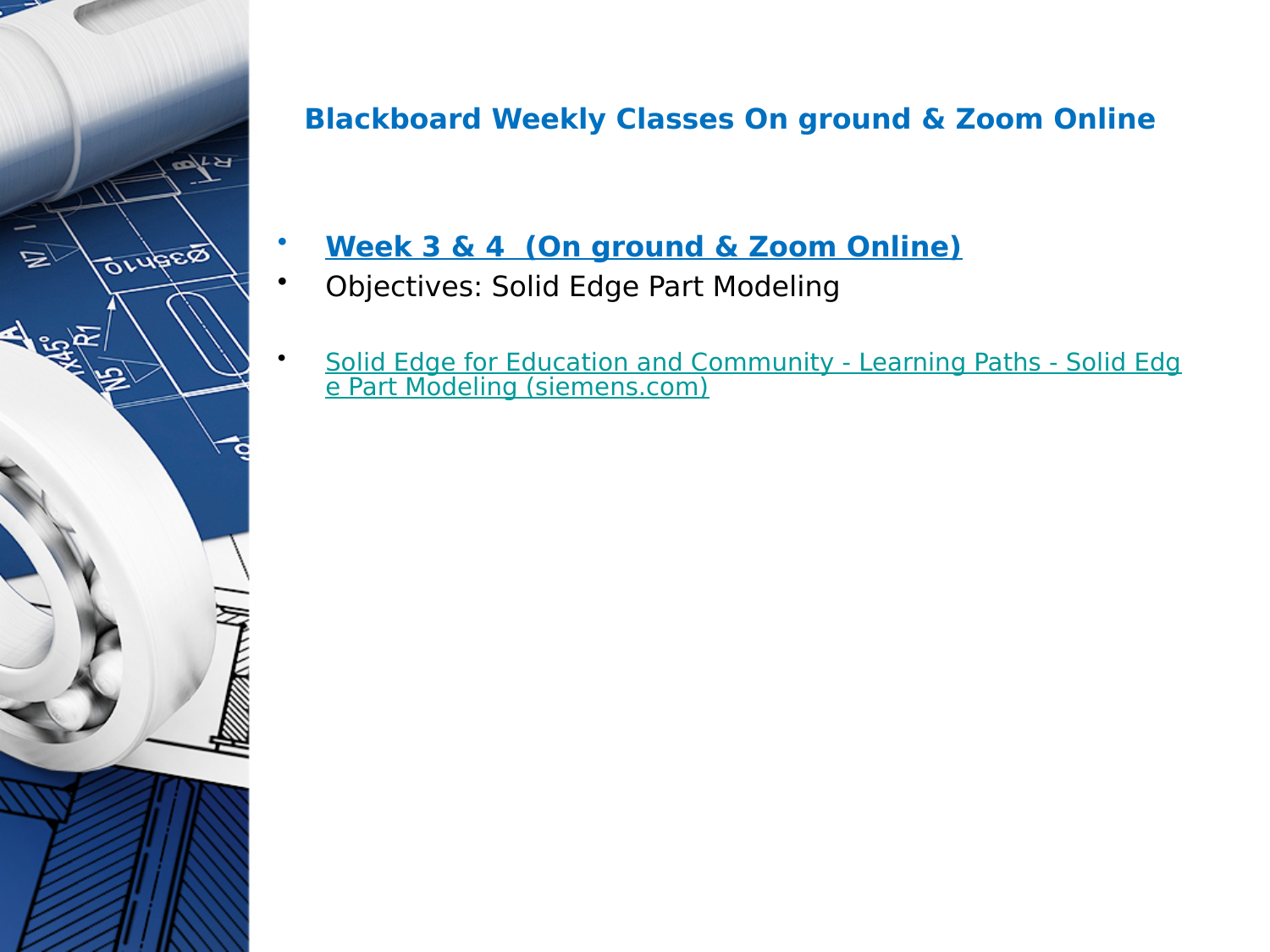

# Blackboard Weekly Classes On ground & Zoom Online
Week 3 & 4  (On ground & Zoom Online)
Objectives: Solid Edge Part Modeling

Solid Edge for Education and Community - Learning Paths - Solid Edge Part Modeling (siemens.com)